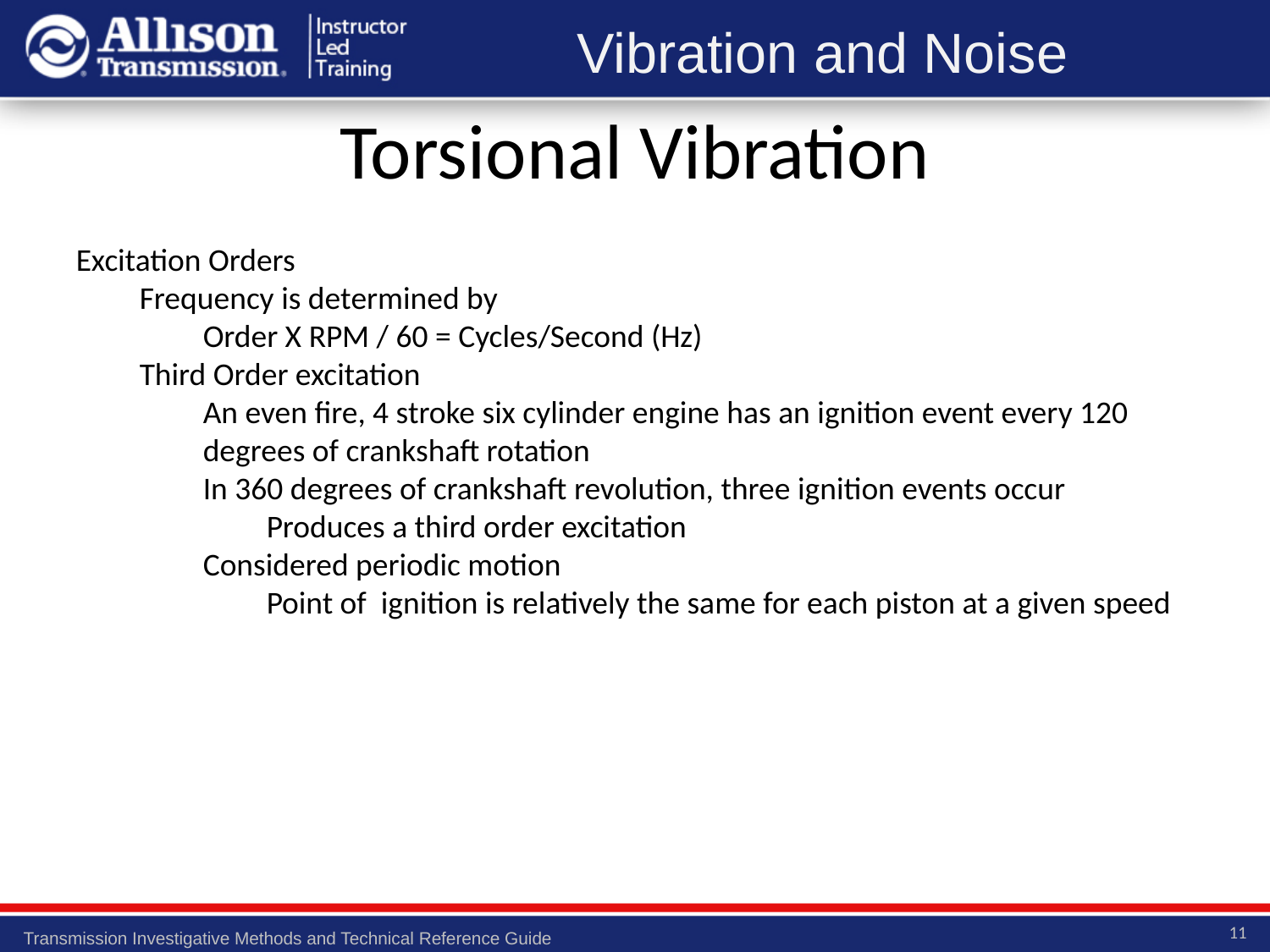

Torsional Vibration
Excitation Orders
Frequency is determined by
Order X RPM / 60 = Cycles/Second (Hz)
Third Order excitation
An even fire, 4 stroke six cylinder engine has an ignition event every 120 degrees of crankshaft rotation
In 360 degrees of crankshaft revolution, three ignition events occur
Produces a third order excitation
Considered periodic motion
Point of  ignition is relatively the same for each piston at a given speed

11